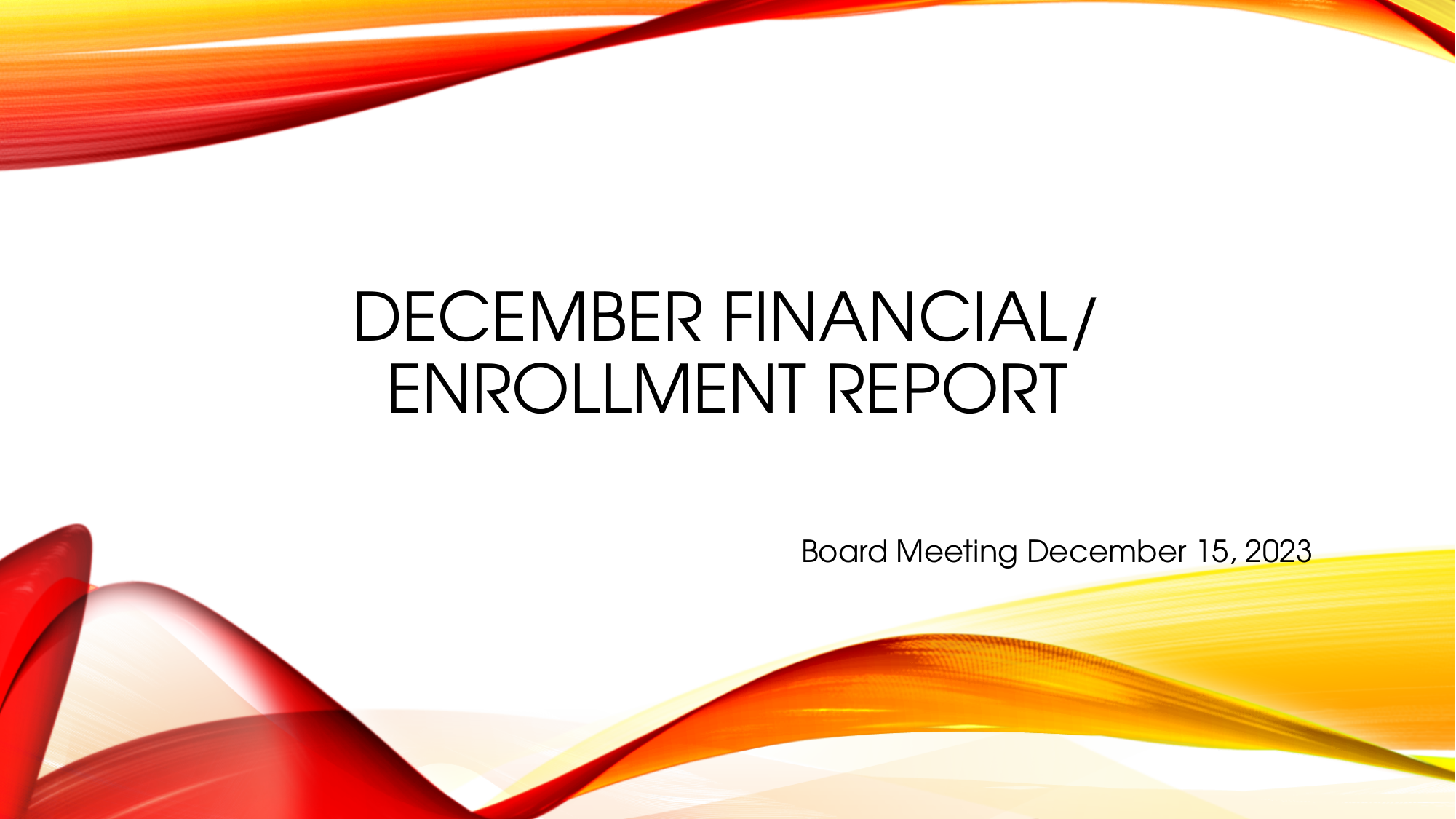

# DECEMBER FINANCIAL/ ENROLLMENT REPORT
Board Meeting December 15, 2023